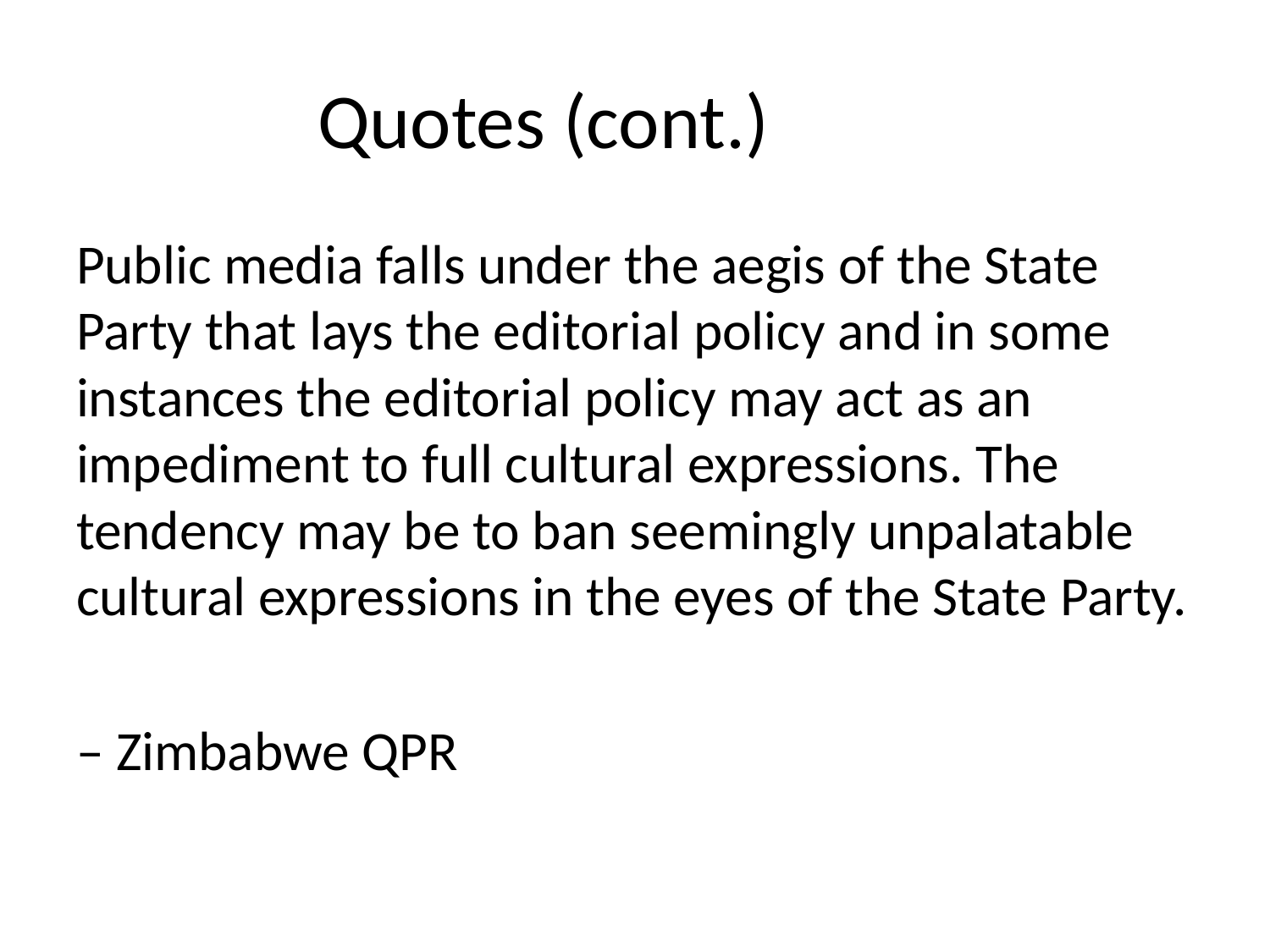

# Quotes (cont.)
Public media falls under the aegis of the State Party that lays the editorial policy and in some instances the editorial policy may act as an impediment to full cultural expressions. The tendency may be to ban seemingly unpalatable cultural expressions in the eyes of the State Party.

– Zimbabwe QPR